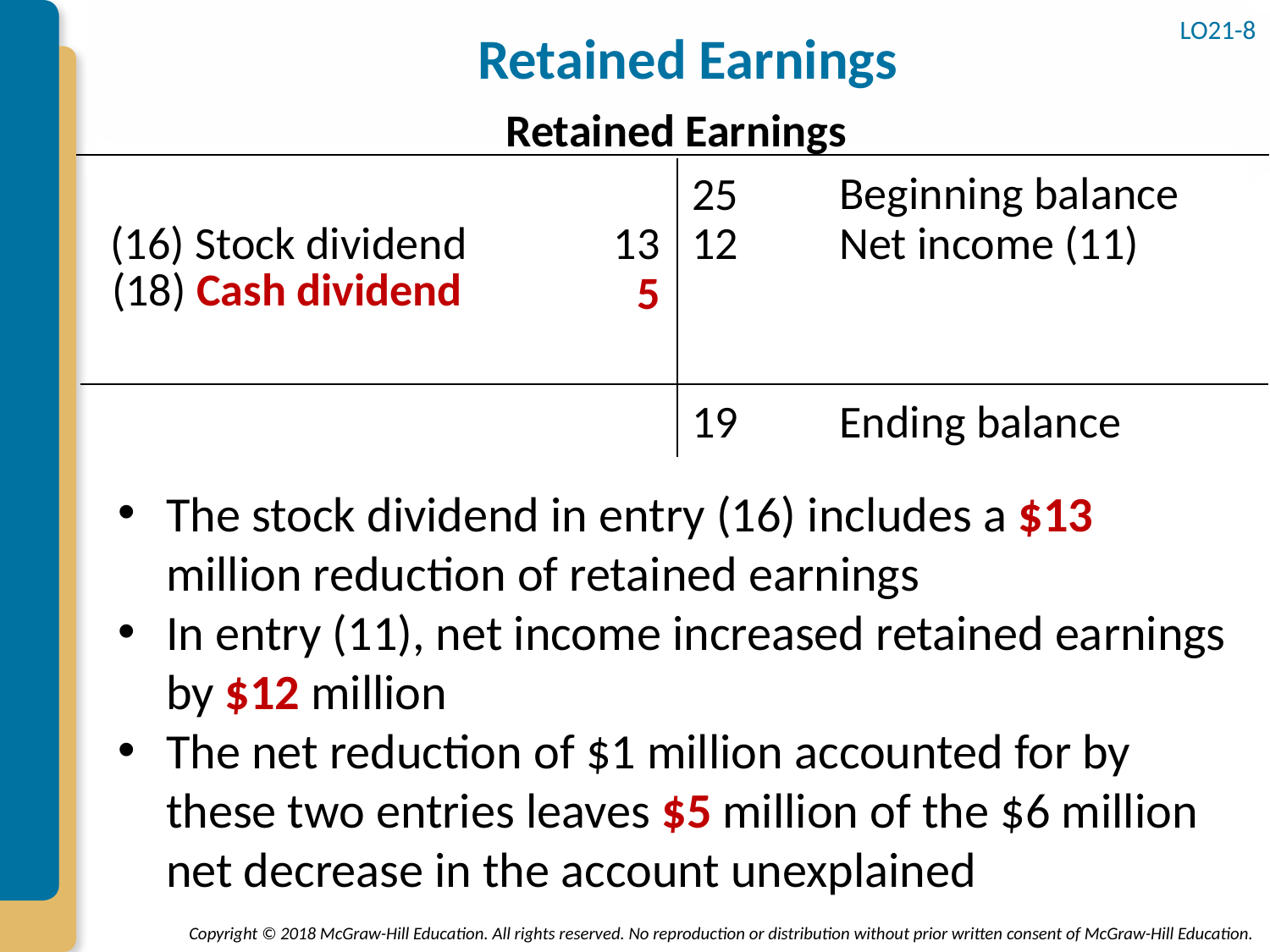

# Retained Earnings
LO21-8
Retained Earnings
Beginning balance
25
(16) Stock dividend
13
12
Net income (11)
(18) Cash dividend
5
19
Ending balance
The stock dividend in entry (16) includes a $13 million reduction of retained earnings
In entry (11), net income increased retained earnings by $12 million
The net reduction of $1 million accounted for by these two entries leaves $5 million of the $6 million net decrease in the account unexplained